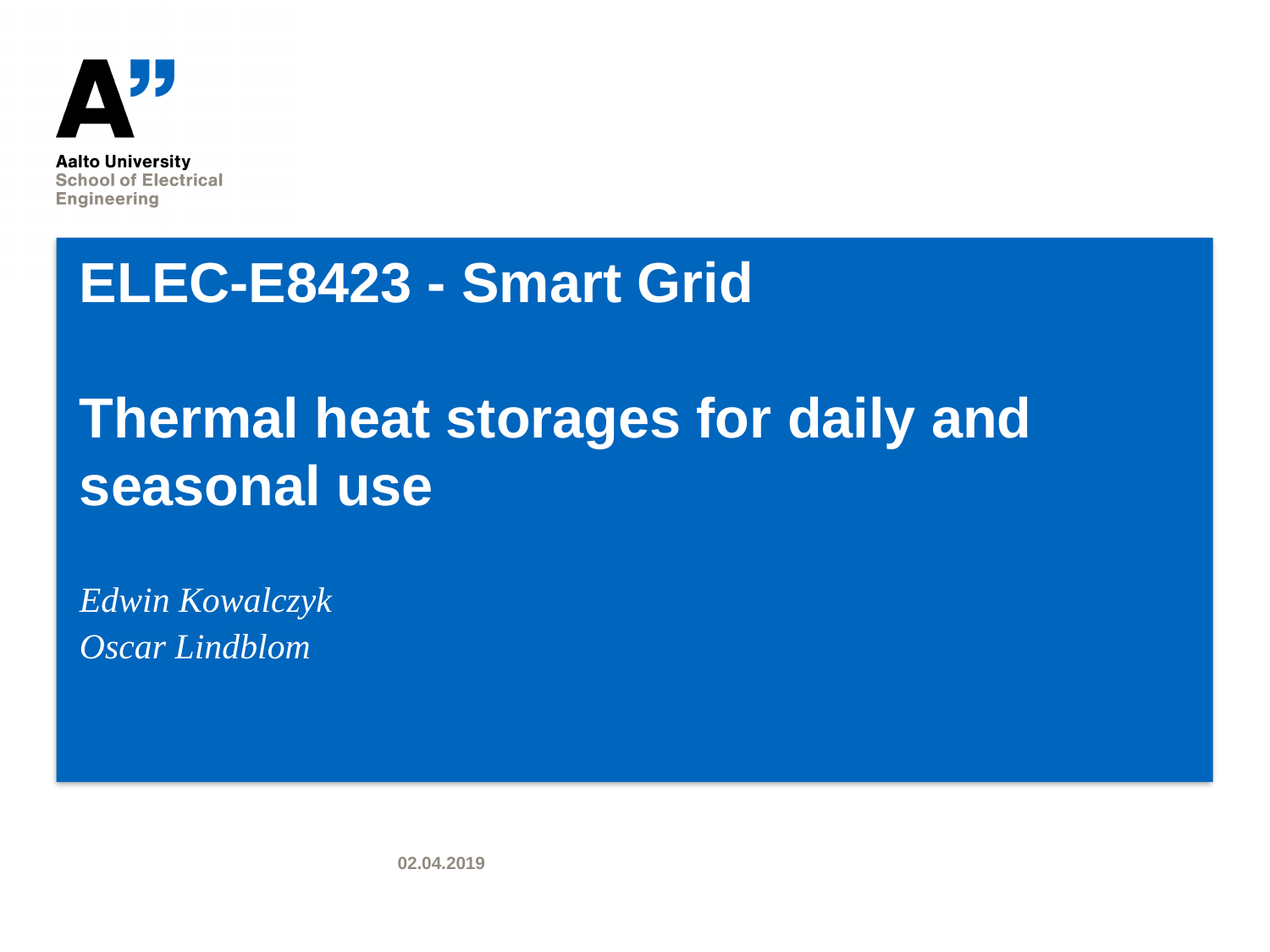

# ELEC-E8423 - Smart Grid Thermal heat storages for daily and seasonal use
Edwin Kowalczyk
Oscar Lindblom

02.04.2019